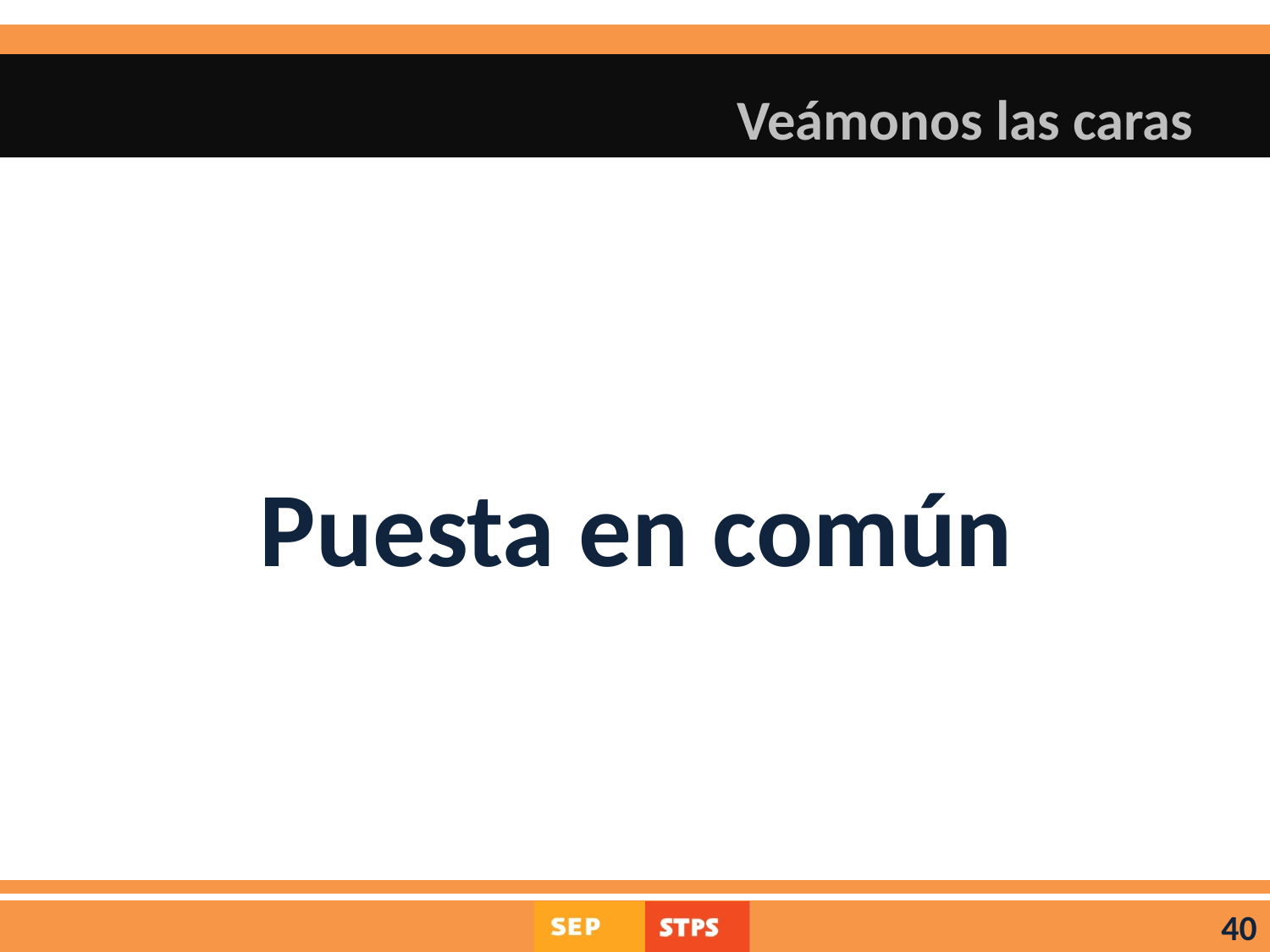

# Veámonos las caras
Puesta en común

40